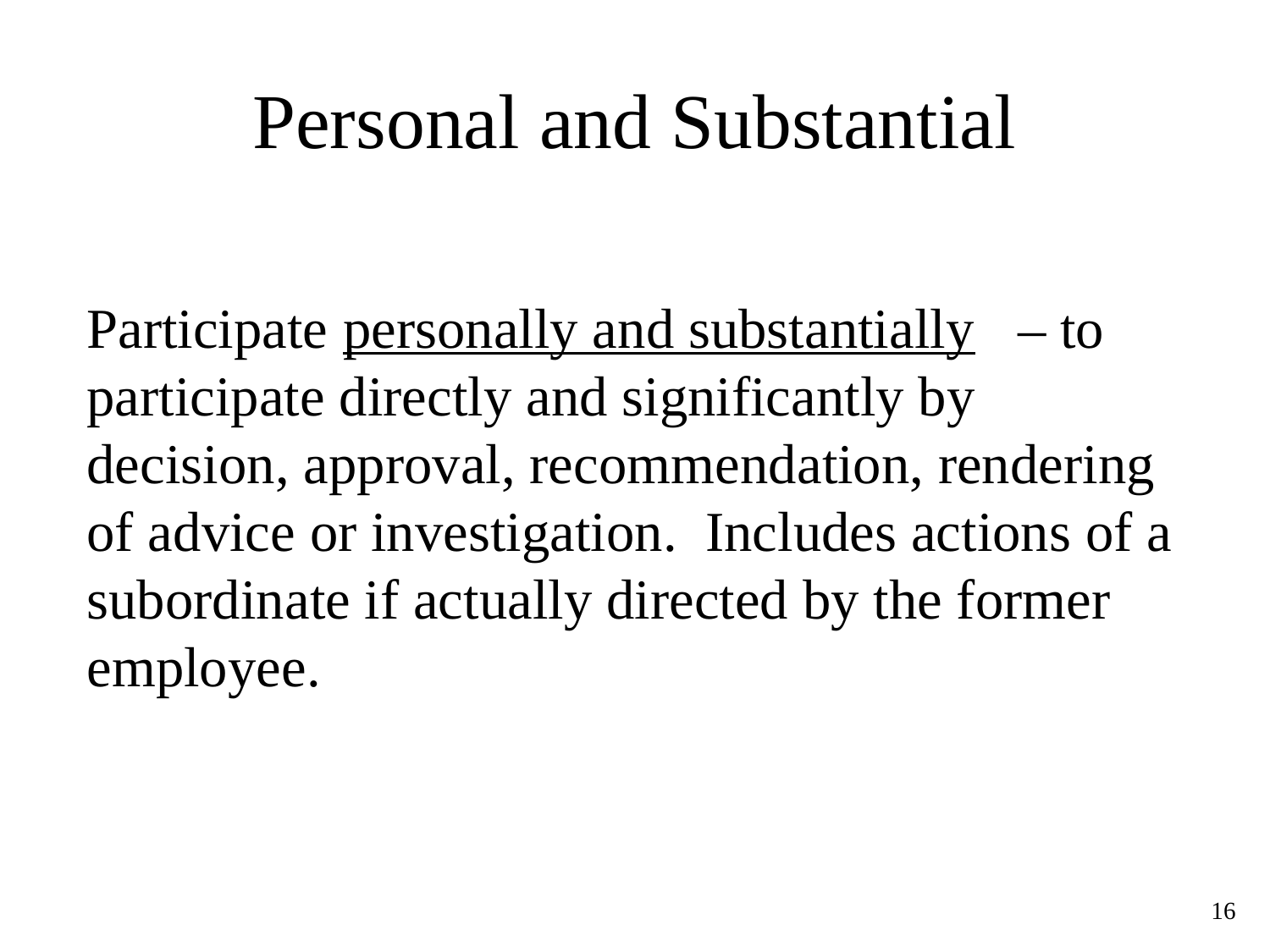

# Personal and Substantial
Participate personally and substantially   – to participate directly and significantly by decision, approval, recommendation, rendering of advice or investigation.  Includes actions of a subordinate if actually directed by the former employee.
16